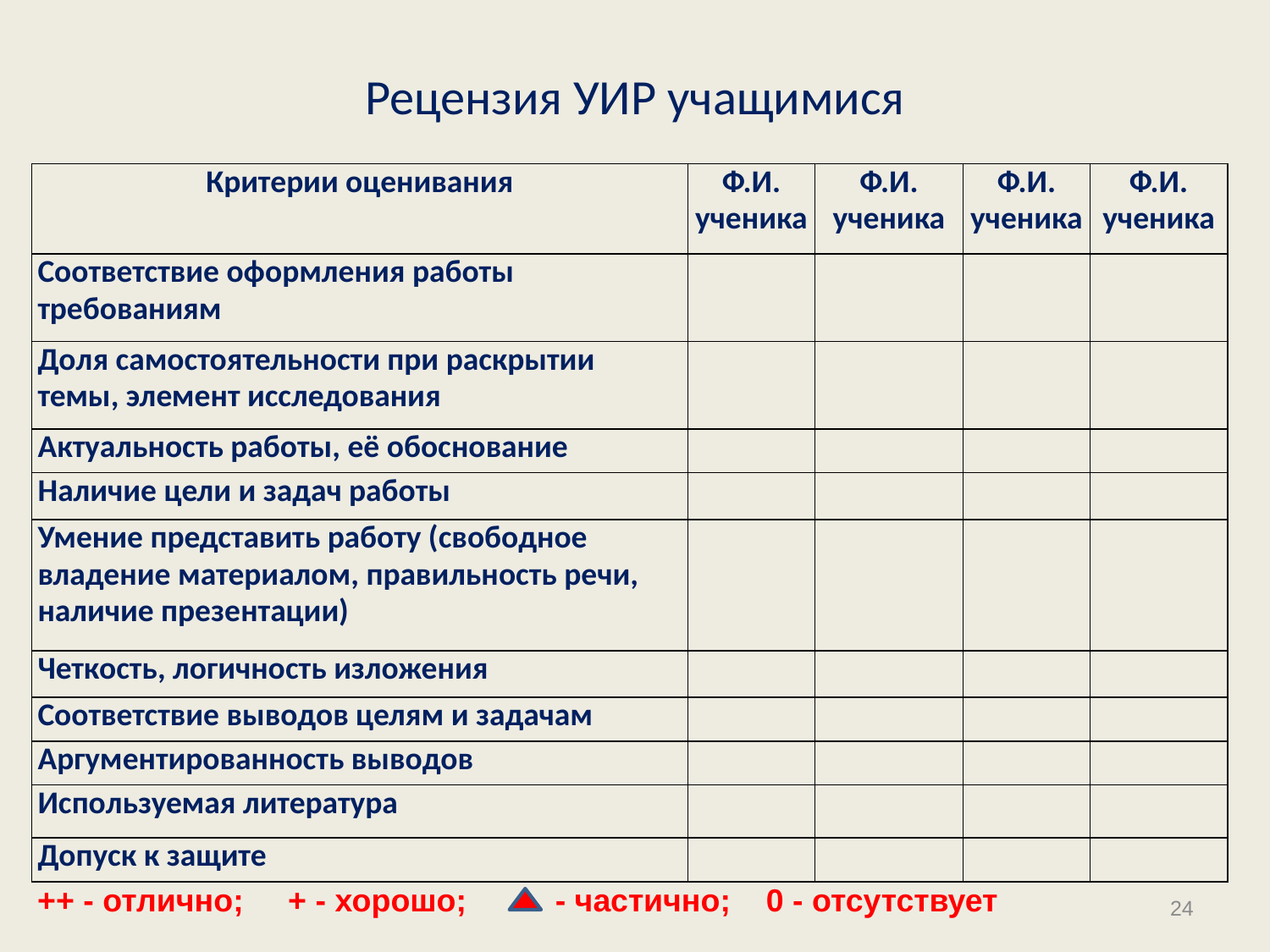

# Рецензия УИР учащимися
| Критерии оценивания | Ф.И. ученика | Ф.И. ученика | Ф.И. ученика | Ф.И. ученика |
| --- | --- | --- | --- | --- |
| Соответствие оформления работы требованиям |  |  |  |  |
| Доля самостоятельности при раскрытии темы, элемент исследования |  |  |  |  |
| Актуальность работы, её обоснование |  |  |  |  |
| Наличие цели и задач работы |  |  |  |  |
| Умение представить работу (свободное владение материалом, правильность речи, наличие презентации) |  |  |  |  |
| Четкость, логичность изложения |  |  |  |  |
| Соответствие выводов целям и задачам |  |  |  |  |
| Аргументированность выводов |  |  |  |  |
| Используемая литература |  |  |  |  |
| Допуск к защите |  |  |  |  |

++ - отлично;     + - хорошо;          - частично;    0 - отсутствует
24